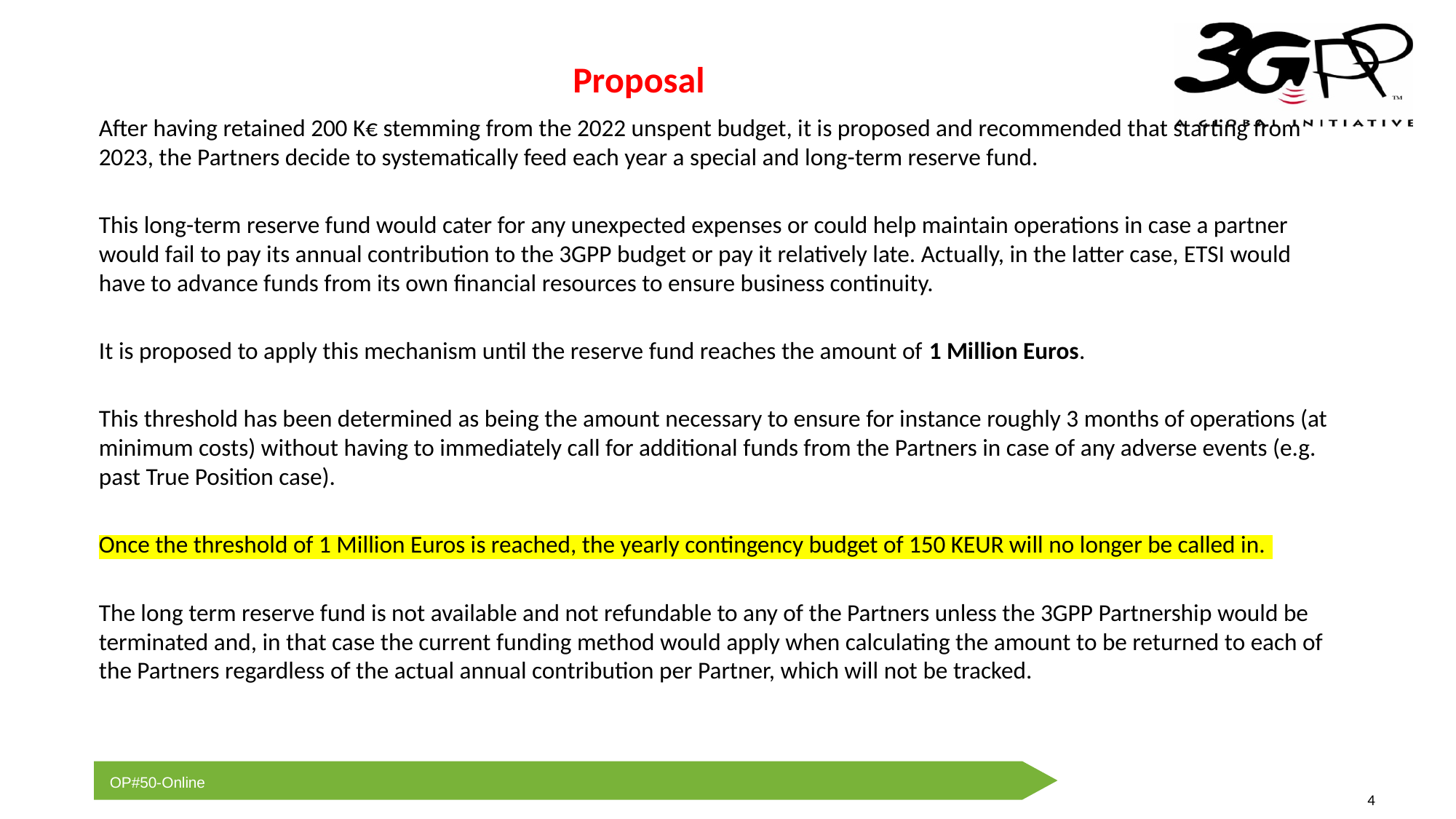

# Proposal
After having retained 200 K€ stemming from the 2022 unspent budget, it is proposed and recommended that starting from 2023, the Partners decide to systematically feed each year a special and long-term reserve fund.

This long-term reserve fund would cater for any unexpected expenses or could help maintain operations in case a partner would fail to pay its annual contribution to the 3GPP budget or pay it relatively late. Actually, in the latter case, ETSI would have to advance funds from its own financial resources to ensure business continuity.

It is proposed to apply this mechanism until the reserve fund reaches the amount of 1 Million Euros.

This threshold has been determined as being the amount necessary to ensure for instance roughly 3 months of operations (at minimum costs) without having to immediately call for additional funds from the Partners in case of any adverse events (e.g. past True Position case).

Once the threshold of 1 Million Euros is reached, the yearly contingency budget of 150 KEUR will no longer be called in.

The long term reserve fund is not available and not refundable to any of the Partners unless the 3GPP Partnership would be terminated and, in that case the current funding method would apply when calculating the amount to be returned to each of the Partners regardless of the actual annual contribution per Partner, which will not be tracked.